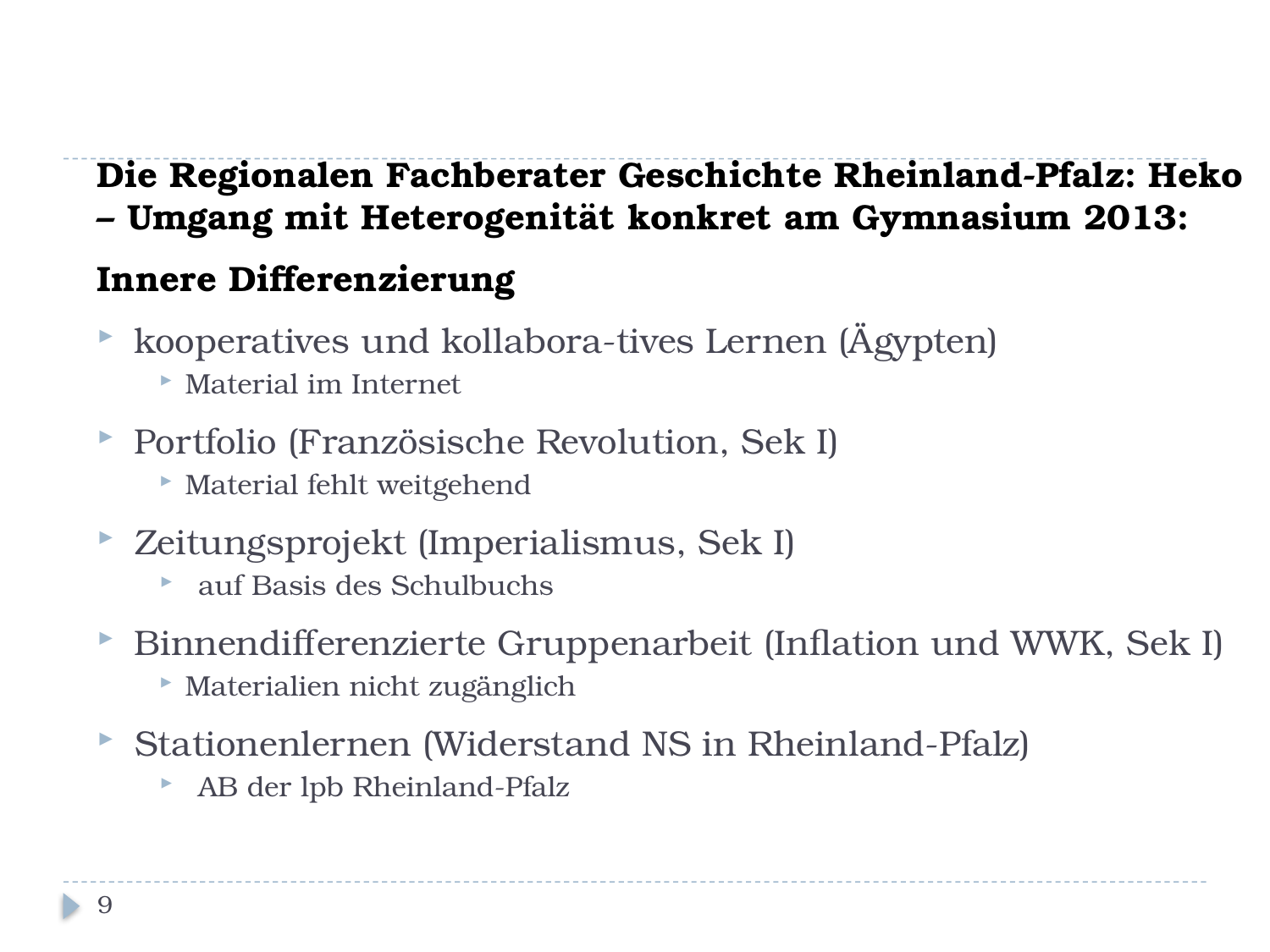

Die Regionalen Fachberater Geschichte Rheinland-Pfalz: Heko – Umgang mit Heterogenität konkret am Gymnasium 2013:
Innere Differenzierung
kooperatives und kollabora-tives Lernen (Ägypten)
Material im Internet
Portfolio (Französische Revolution, Sek I)
Material fehlt weitgehend
Zeitungsprojekt (Imperialismus, Sek I)
auf Basis des Schulbuchs
Binnendifferenzierte Gruppenarbeit (Inflation und WWK, Sek I)
Materialien nicht zugänglich
Stationenlernen (Widerstand NS in Rheinland-Pfalz)
AB der lpb Rheinland-Pfalz

9